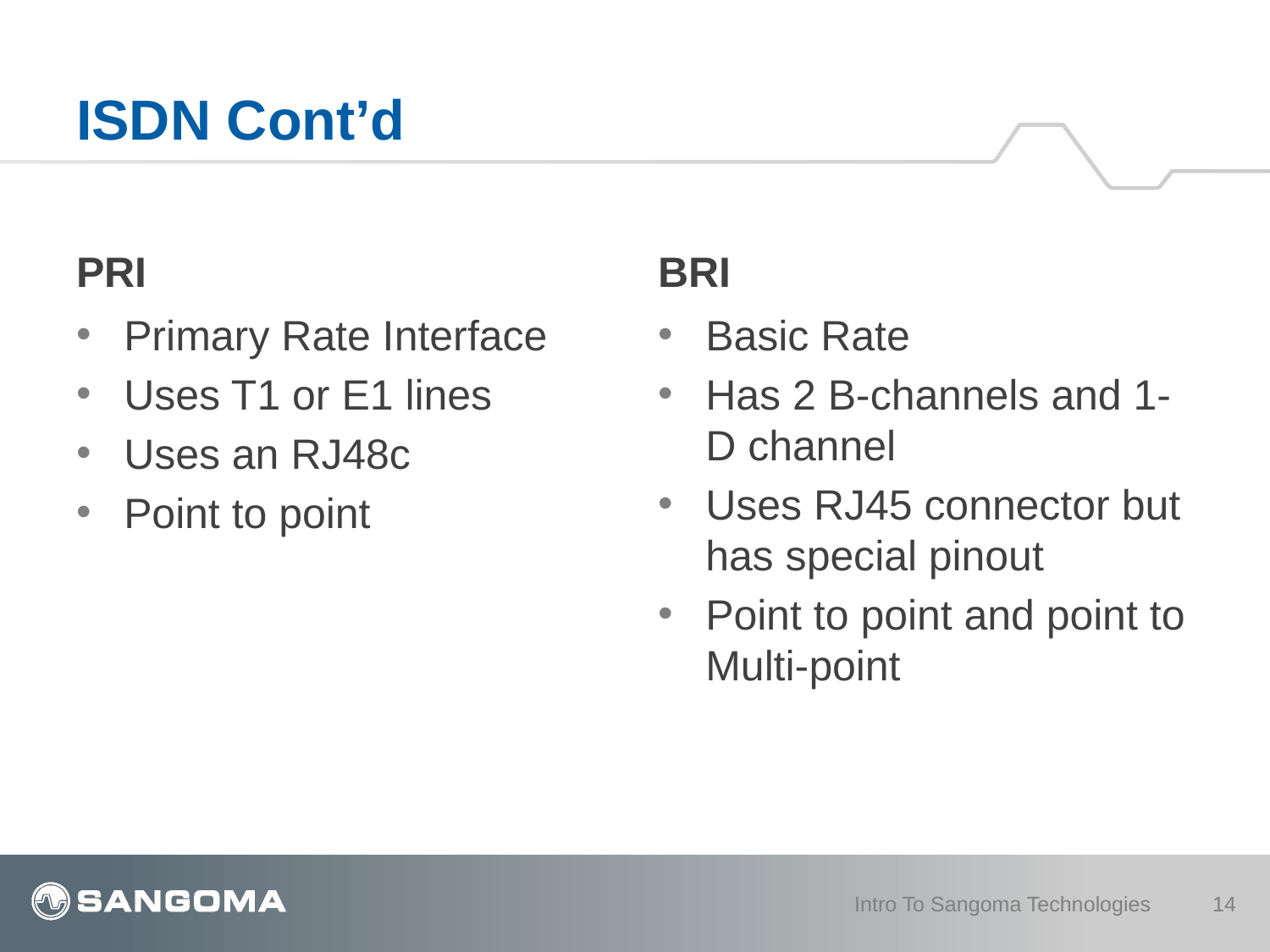

# ISDN Cont’d
PRI
BRI
Primary Rate Interface
Uses T1 or E1 lines
Uses an RJ48c
Point to point

Basic Rate
Has 2 B-channels and 1-D channel
Uses RJ45 connector but has special pinout
Point to point and point to Multi-point

Intro To Sangoma Technologies
14